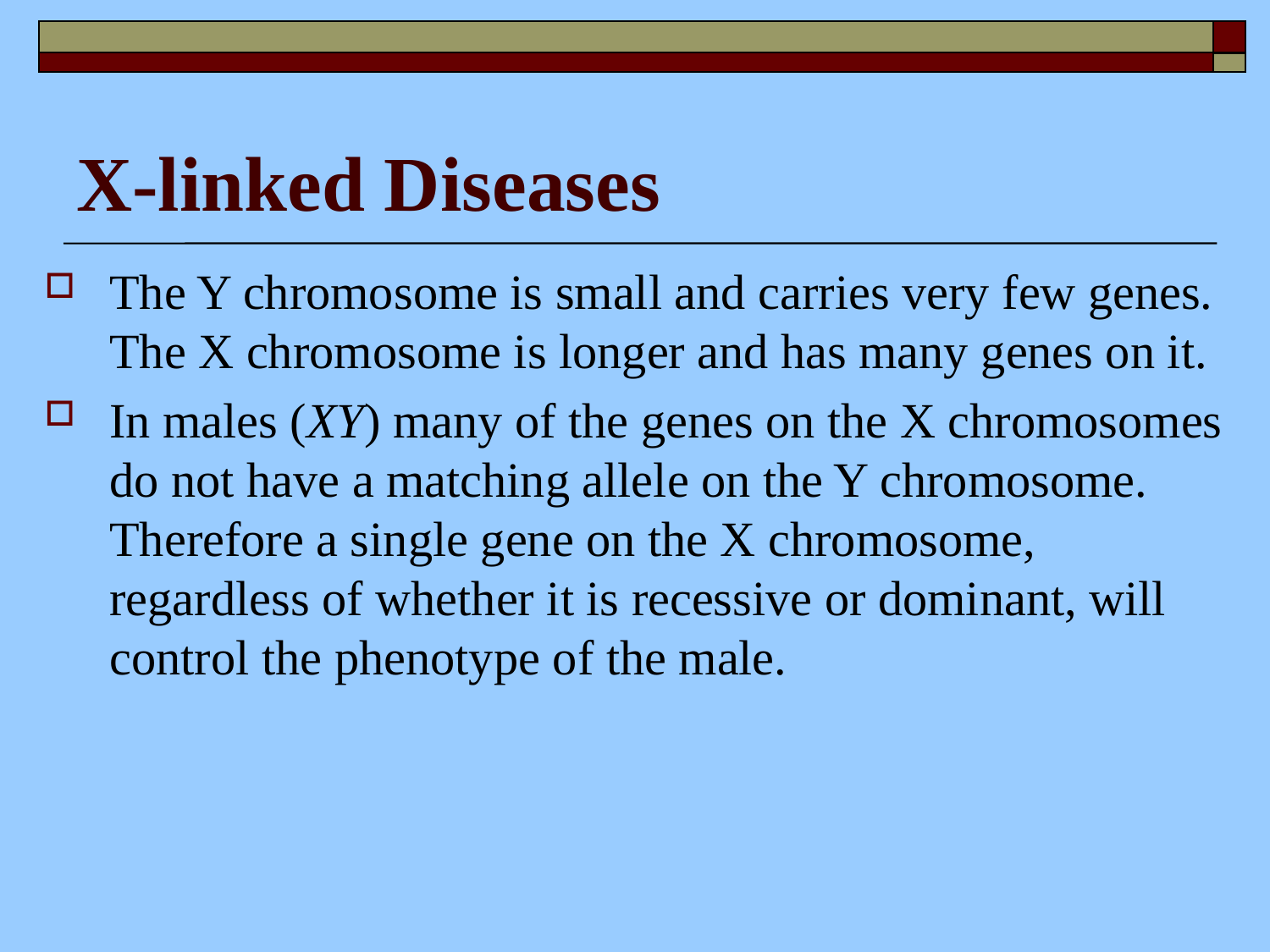

# X-linked Diseases
The Y chromosome is small and carries very few genes. The X chromosome is longer and has many genes on it.
In males (XY) many of the genes on the X chromosomes do not have a matching allele on the Y chromosome. Therefore a single gene on the X chromosome, regardless of whether it is recessive or dominant, will control the phenotype of the male.